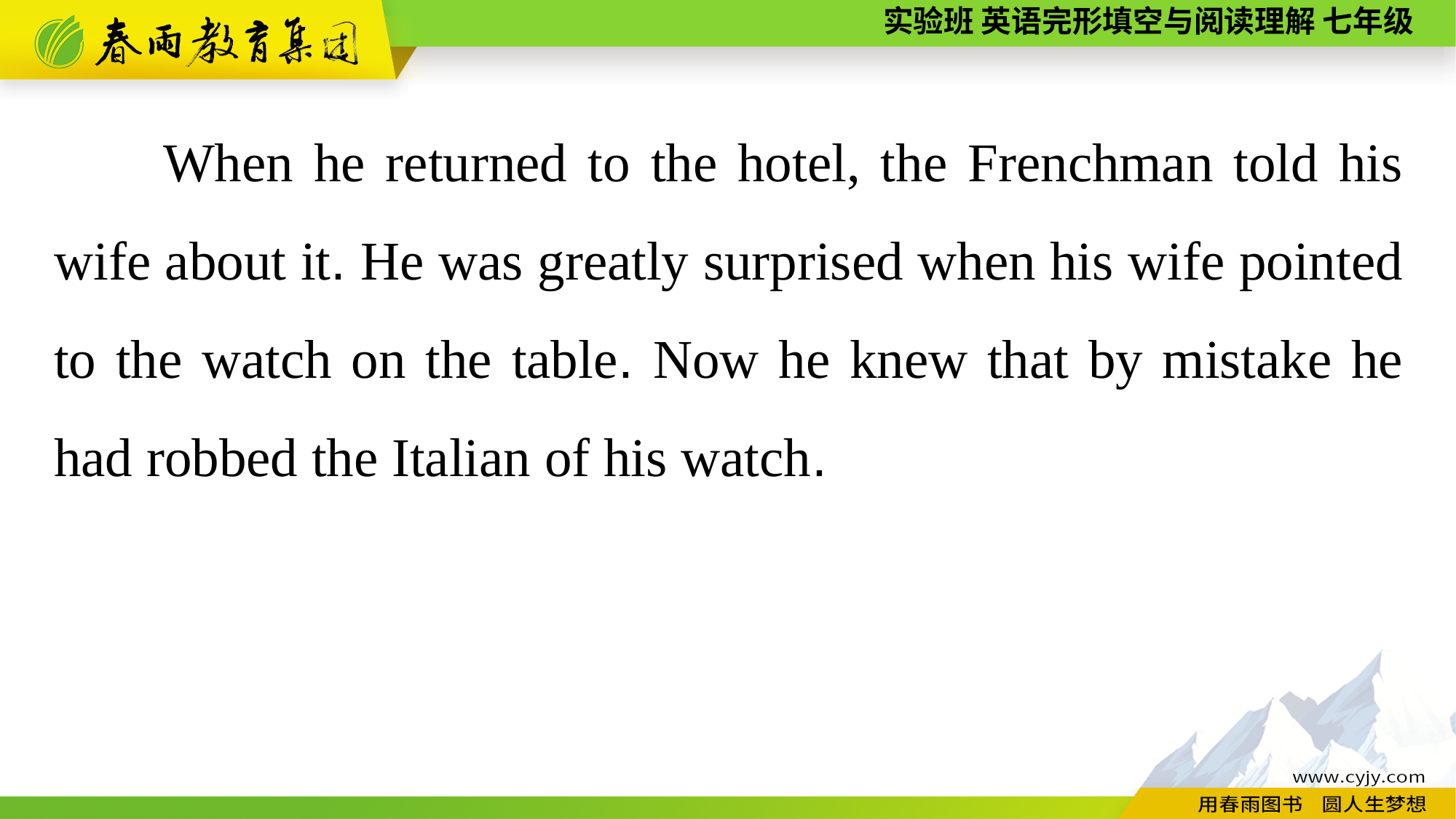

When he returned to the hotel, the Frenchman told his wife about it. He was greatly surprised when his wife pointed to the watch on the table. Now he knew that by mistake he had robbed the Italian of his watch.